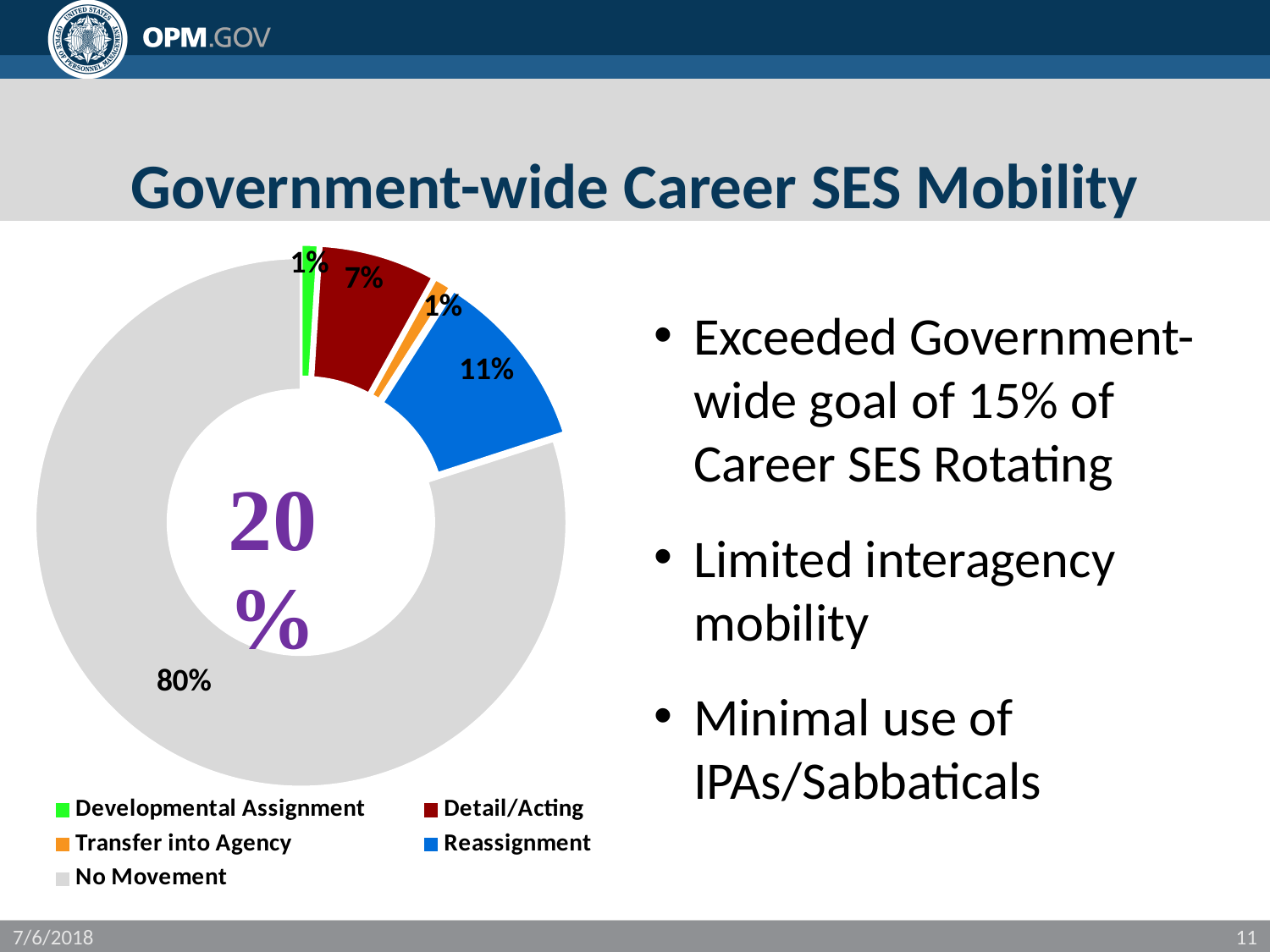

# Government-wide Career SES Mobility

### Chart

| Category |  |
|---|---|
| Developmental Assignment | 0.01 |
| Detail/Acting | 0.07 |
| Transfer into Agency | 0.01 |
| Reassignment | 0.11 |
| No Movement | 0.8 |
Exceeded Government-wide goal of 15% of Career SES Rotating

Limited interagency mobility

Minimal use of IPAs/Sabbaticals
7/6/2018
11